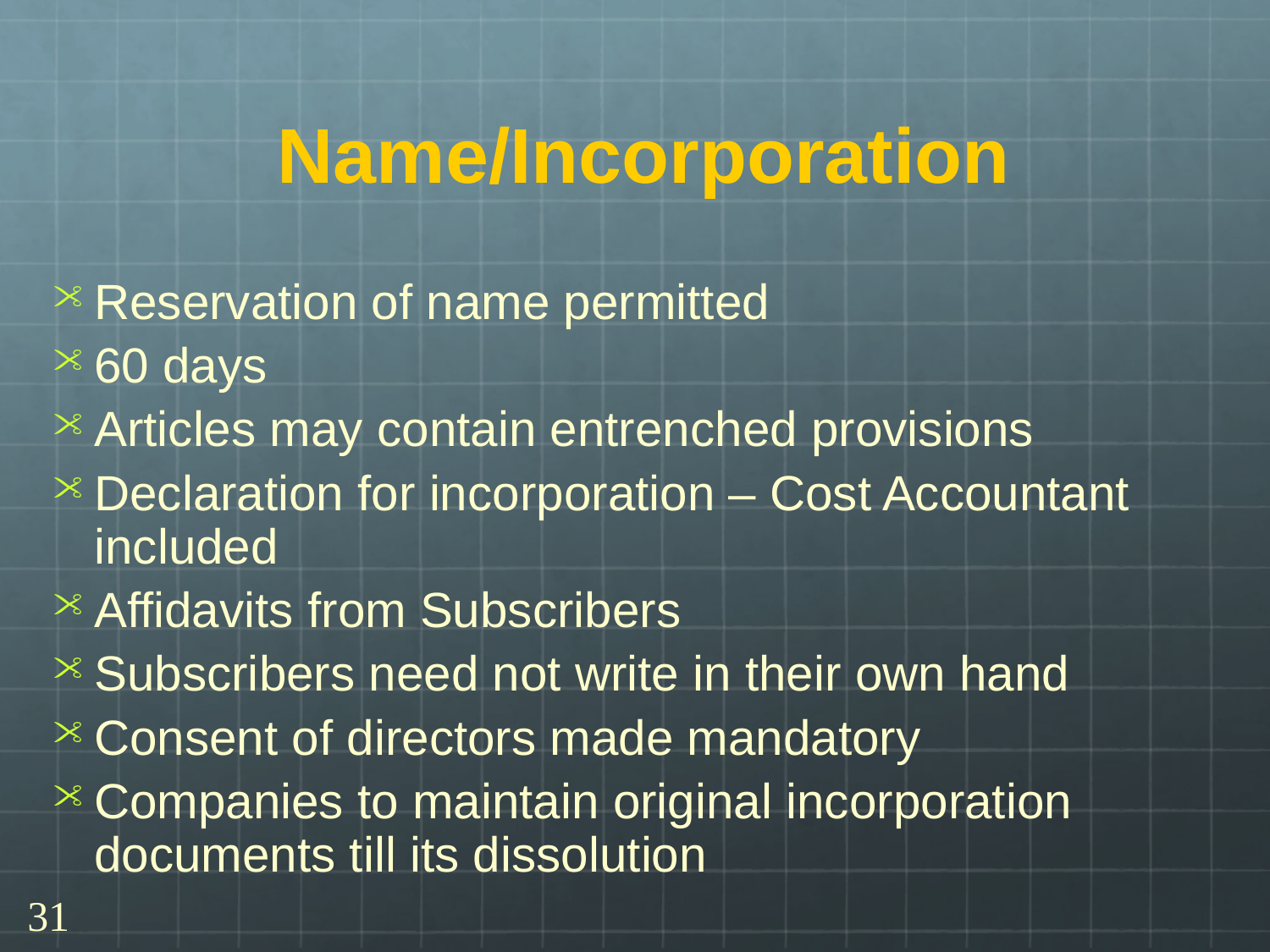

# Name/Incorporation
Reservation of name permitted
60 days
Articles may contain entrenched provisions
Declaration for incorporation – Cost Accountant included
Affidavits from Subscribers
Subscribers need not write in their own hand
Consent of directors made mandatory
Companies to maintain original incorporation documents till its dissolution
31